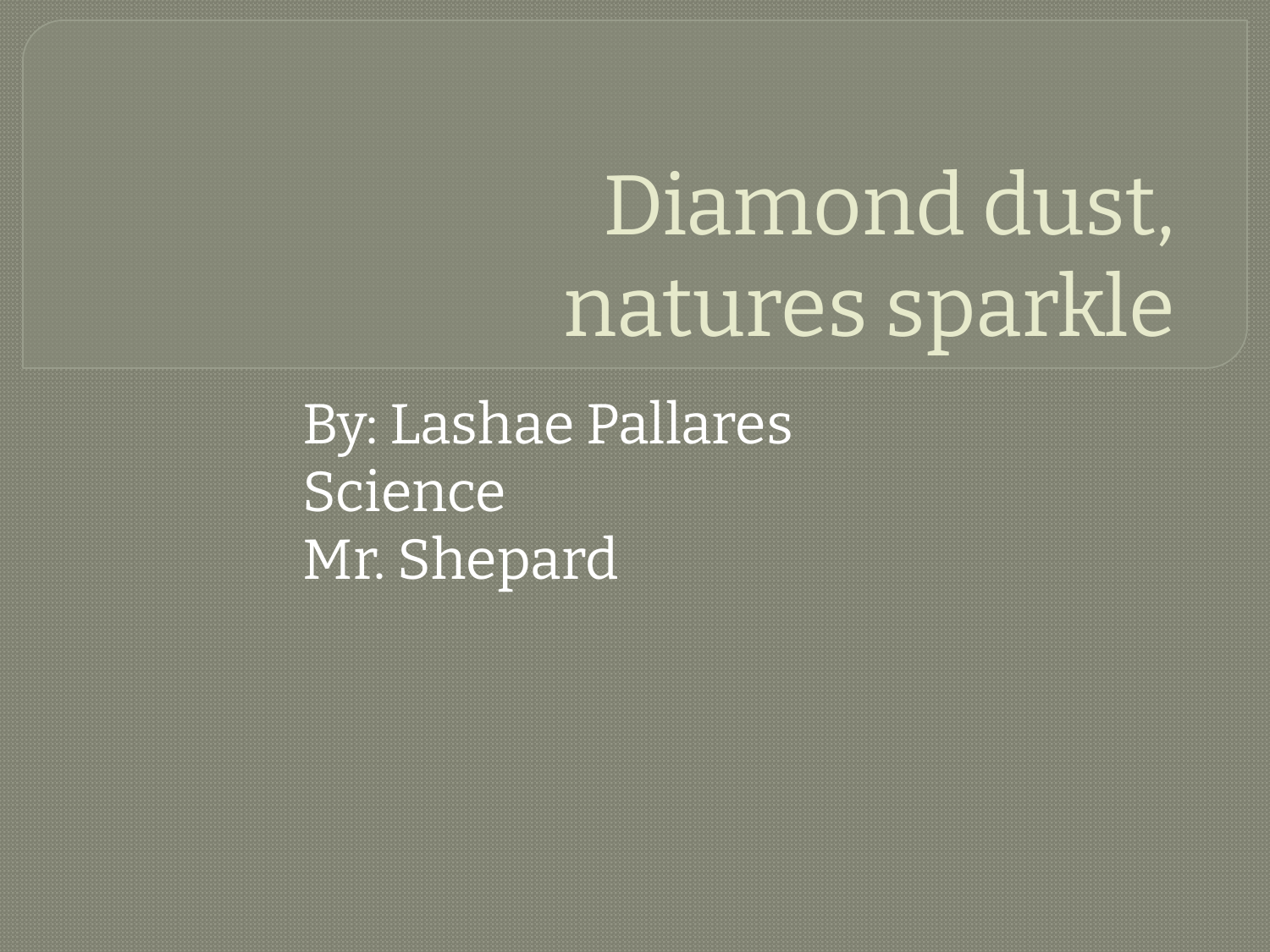

# Diamond dust, natures sparkle
By: Lashae Pallares
Science
Mr. Shepard